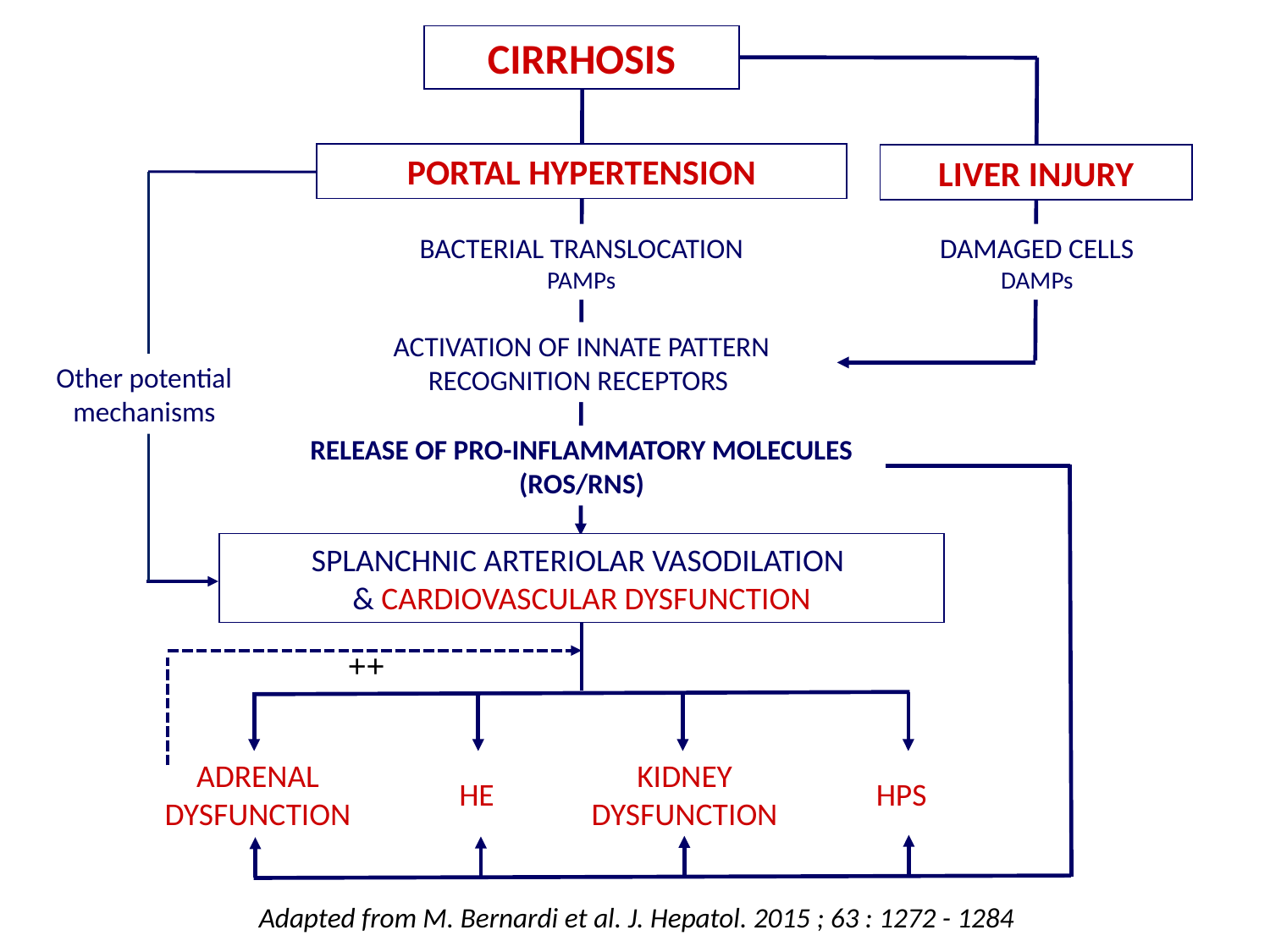

CIRRHOSIS
LIVER INJURY
DAMAGED CELLS
DAMPs

PORTAL HYPERTENSION
BACTERIAL TRANSLOCATION
PAMPs
ACTIVATION OF INNATE PATTERN RECOGNITION RECEPTORS
Other potential
mechanisms
RELEASE OF PRO-INFLAMMATORY MOLECULES (ROS/RNS)
++
ADRENAL
DYSFUNCTION
KIDNEY
DYSFUNCTION
HE
HPS
SPLANCHNIC ARTERIOLAR VASODILATION
& CARDIOVASCULAR DYSFUNCTION
Adapted from M. Bernardi et al. J. Hepatol. 2015 ; 63 : 1272 - 1284